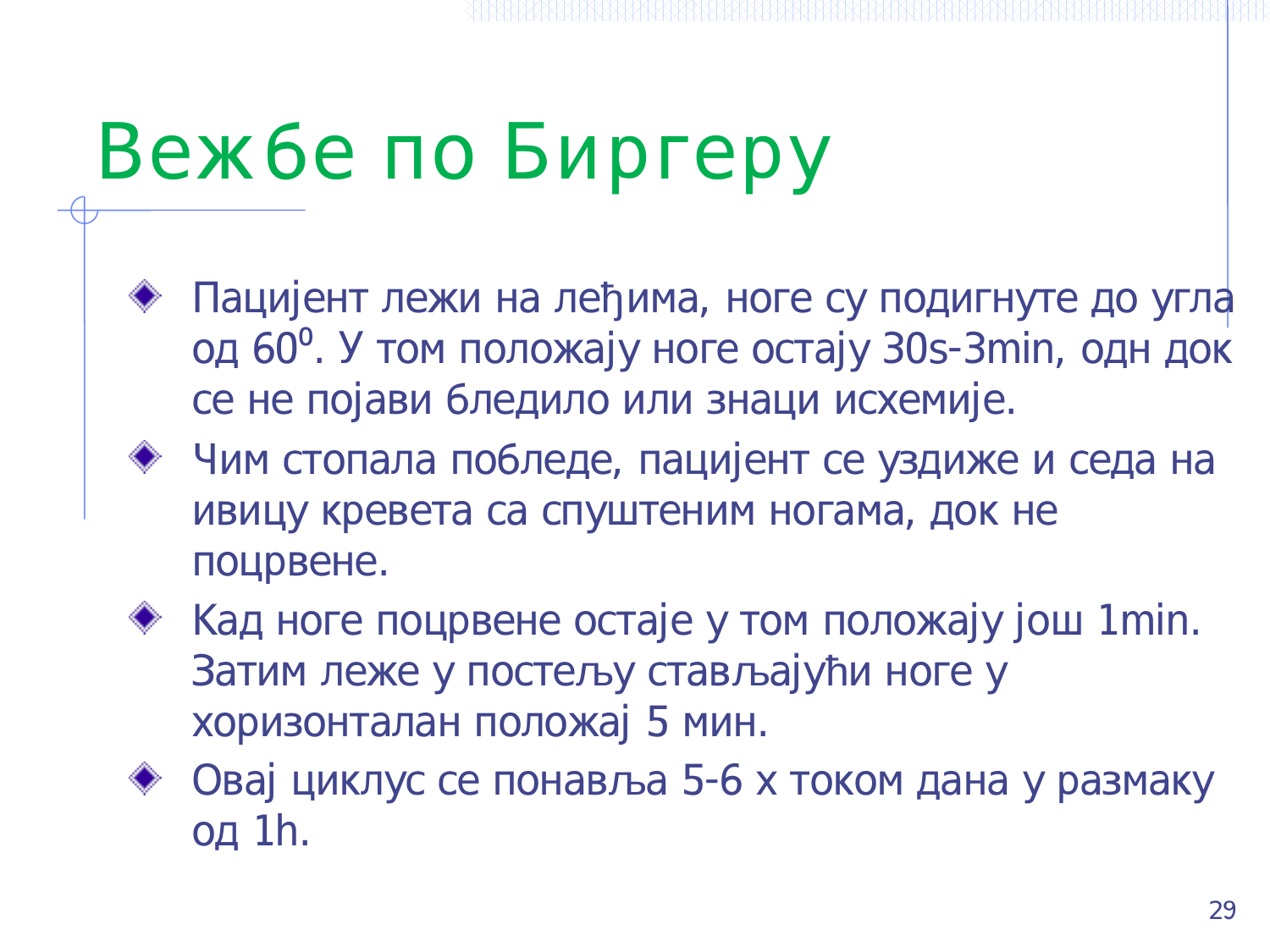

# Вежбе по Биргеру
Пацијент лежи на леђима, ноге су подигнуте до угла од 60⁰. У том положају ноге остају 30s-3min, одн док се не појави бледило или знаци исхемије.
Чим стопала побледе, пацијент се уздиже и седа на ивицу кревета са спуштеним ногама, док не поцрвене.
Кад ноге поцрвене остаје у том положају још 1min. Затим леже у постељу стављајући ноге у хоризонталан положај 5 мин.
Овај циклус се понавља 5-6 х током дана у размаку од 1h.
29